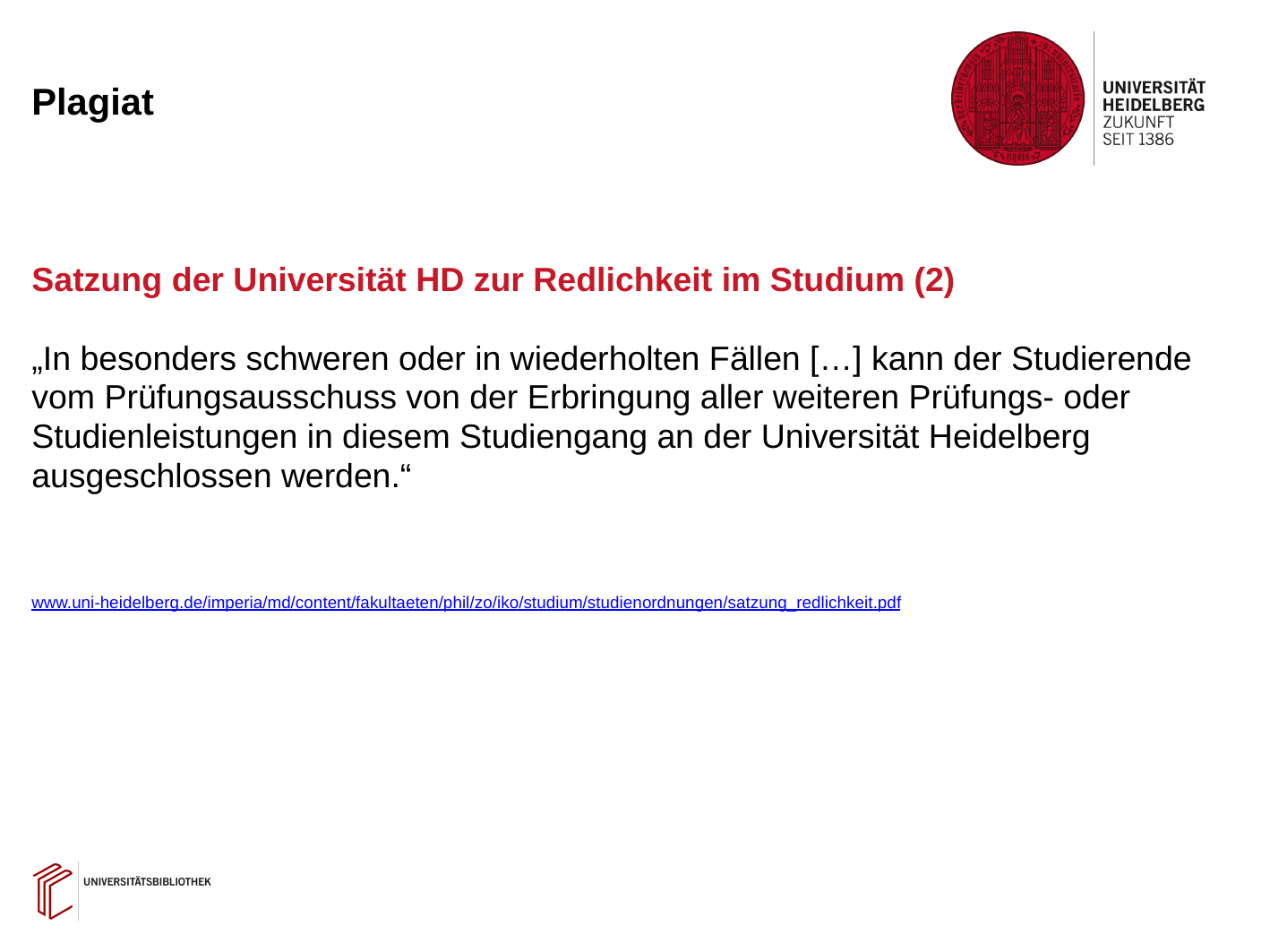

# Plagiat
Satzung der Universität HD zur Redlichkeit im Studium (2)

„In besonders schweren oder in wiederholten Fällen […] kann der Studierende vom Prüfungsausschuss von der Erbringung aller weiteren Prüfungs- oder Studienleistungen in diesem Studiengang an der Universität Heidelberg ausgeschlossen werden.“

www.uni-heidelberg.de/imperia/md/content/fakultaeten/phil/zo/iko/studium/studienordnungen/satzung_redlichkeit.pdf

6